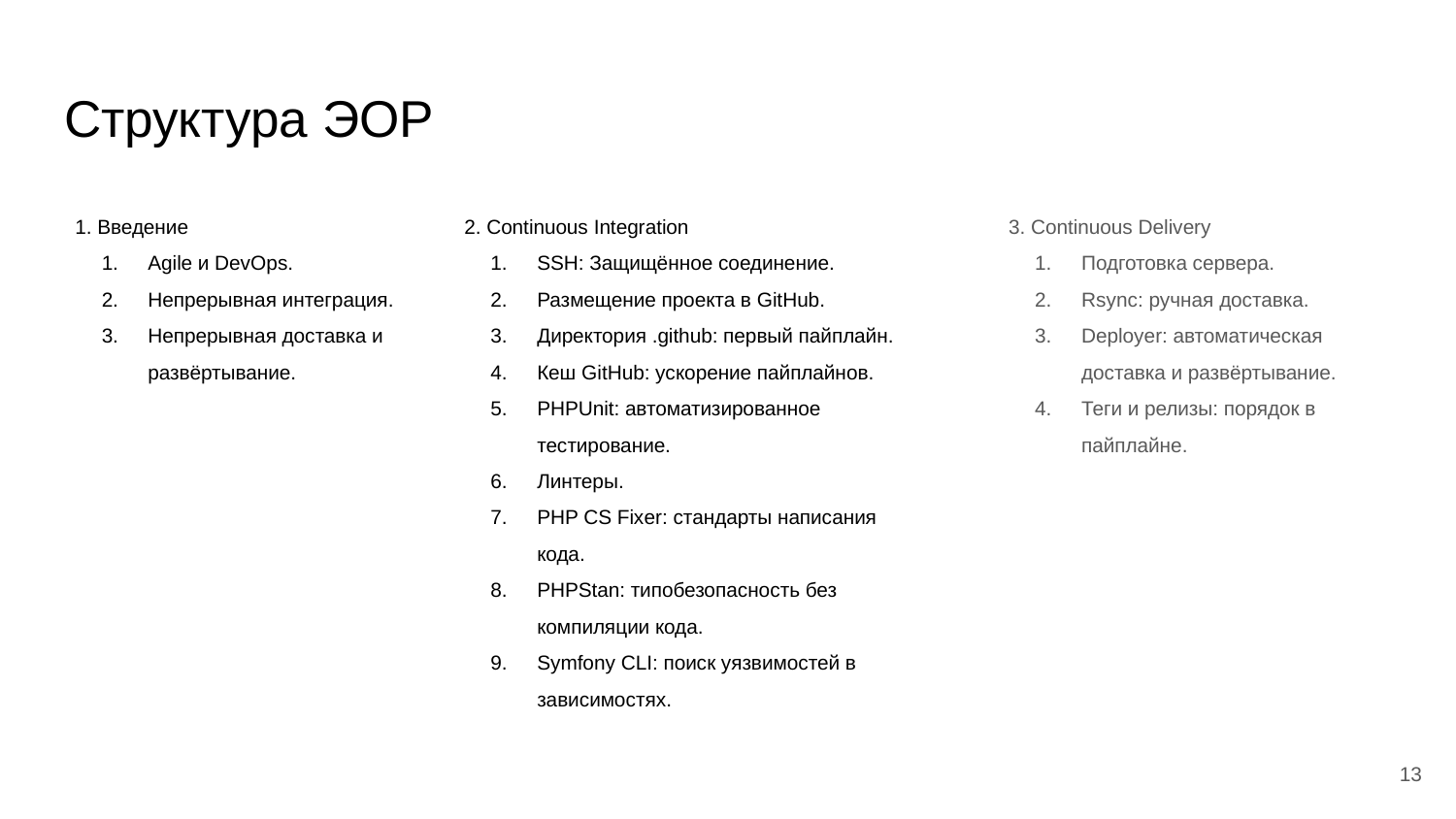

# Структура ЭОР
1. Введение
Agile и DevOps.
Непрерывная интеграция.
Непрерывная доставка и развёртывание.
2. Continuous Integration
SSH: Защищённое соединение.
Размещение проекта в GitHub.
Директория .github: первый пайплайн.
Кеш GitHub: ускорение пайплайнов.
PHPUnit: автоматизированное тестирование.
Линтеры.
PHP CS Fixer: стандарты написания кода.
PHPStan: типобезопасность без компиляции кода.
Symfony CLI: поиск уязвимостей в зависимостях.
3. Continuous Delivery
Подготовка сервера.
Rsync: ручная доставка.
Deployer: автоматическая доставка и развёртывание.
Теги и релизы: порядок в пайплайне.
13